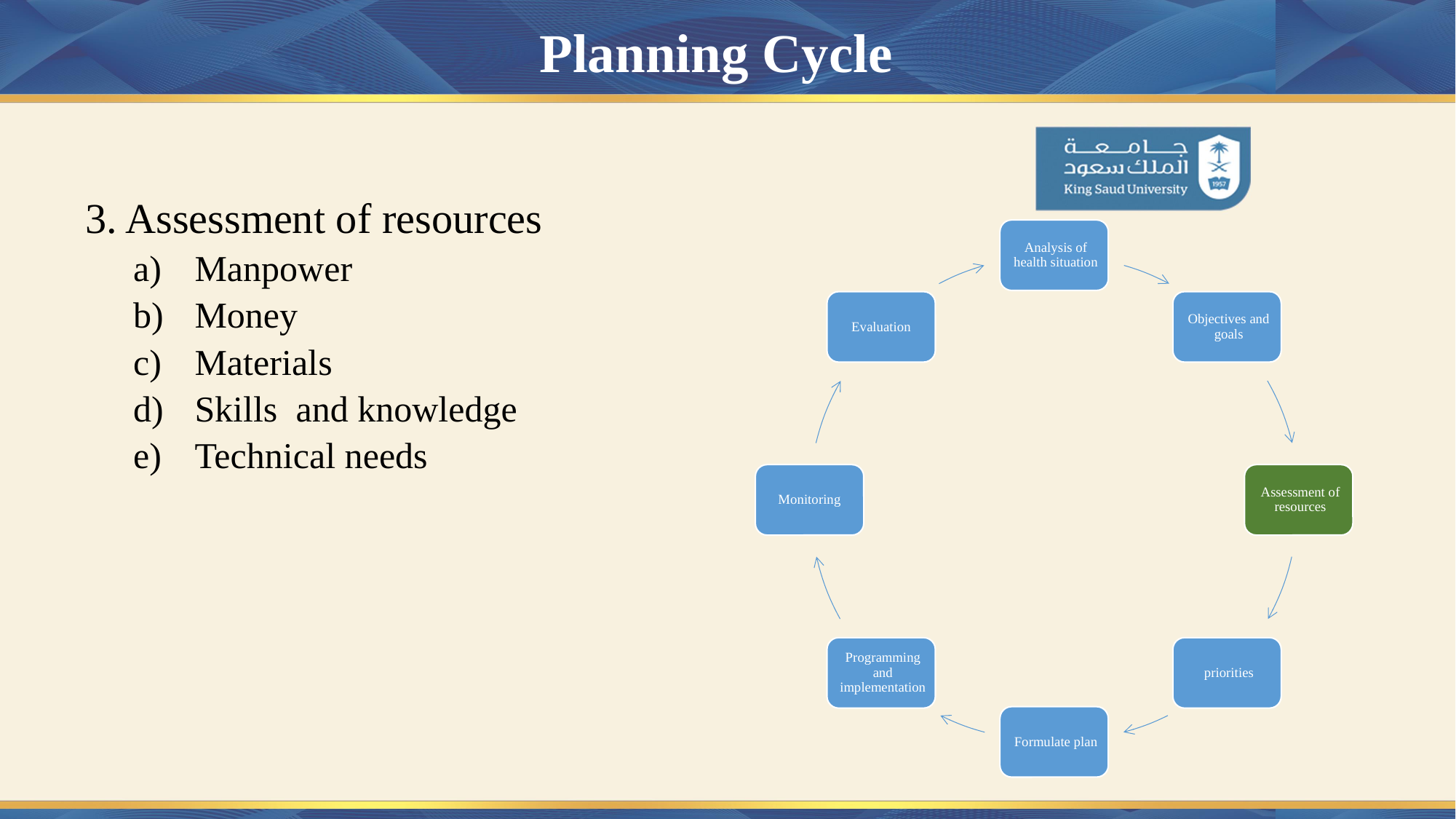

# Planning Cycle
3. Assessment of resources
Manpower
Money
Materials
Skills  and knowledge
Technical needs
Analysis of health situation
Objectives and goals
Assessment of resources
priorities
Formulate plan
Programming and implementation
Monitoring
Evaluation